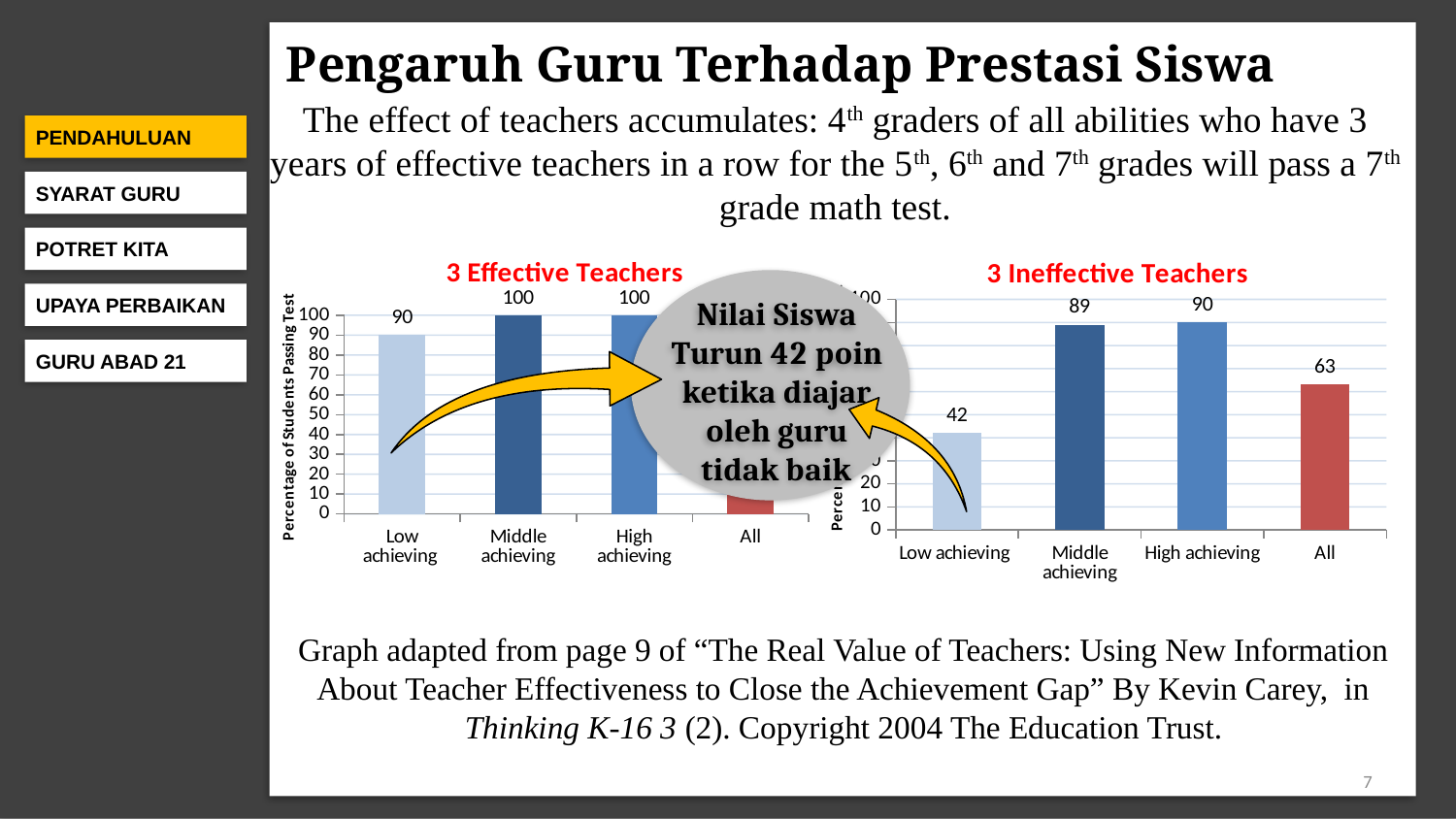

Pengaruh Guru Terhadap Prestasi Siswa
The effect of teachers accumulates: 4th graders of all abilities who have 3 years of effective teachers in a row for the 5th, 6th and 7th grades will pass a 7th grade math test.
PENDAHULUAN
SYARAT GURU
POTRET KITA

### Chart: 3 Ineffective Teachers

| Category |  |
|---|---|
| Low achieving  | 42.0 |
| Middle achieving | 89.0 |
| High achieving | 90.0 |
| All | 63.0 |

### Chart: 3 Effective Teachers

| Category |  |
|---|---|
| Low achieving  | 90.0 |
| Middle achieving | 100.0 |
| High achieving | 100.0 |
| All | 98.0 |
UPAYA PERBAIKAN
GURU ABAD 21

Nilai Siswa Turun 42 poin ketika diajar oleh guru tidak baik

Graph adapted from page 9 of “The Real Value of Teachers: Using New Information About Teacher Effectiveness to Close the Achievement Gap” By Kevin Carey,  in Thinking K-16 3 (2). Copyright 2004 The Education Trust.
7